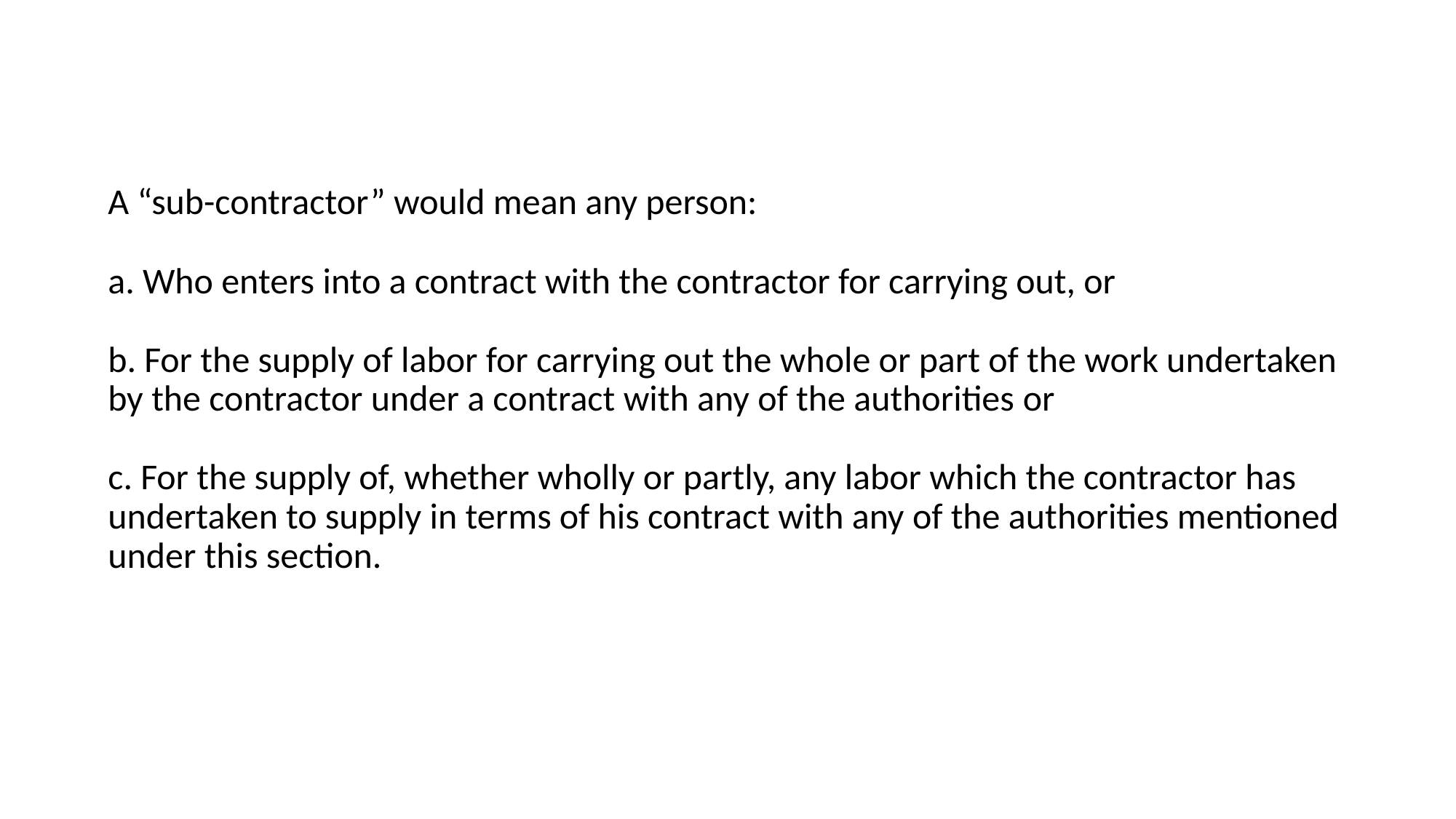

# A “sub-contractor” would mean any person: a. Who enters into a contract with the contractor for carrying out, or b. For the supply of labor for carrying out the whole or part of the work undertaken by the contractor under a contract with any of the authorities or c. For the supply of, whether wholly or partly, any labor which the contractor has undertaken to supply in terms of his contract with any of the authorities mentioned under this section.